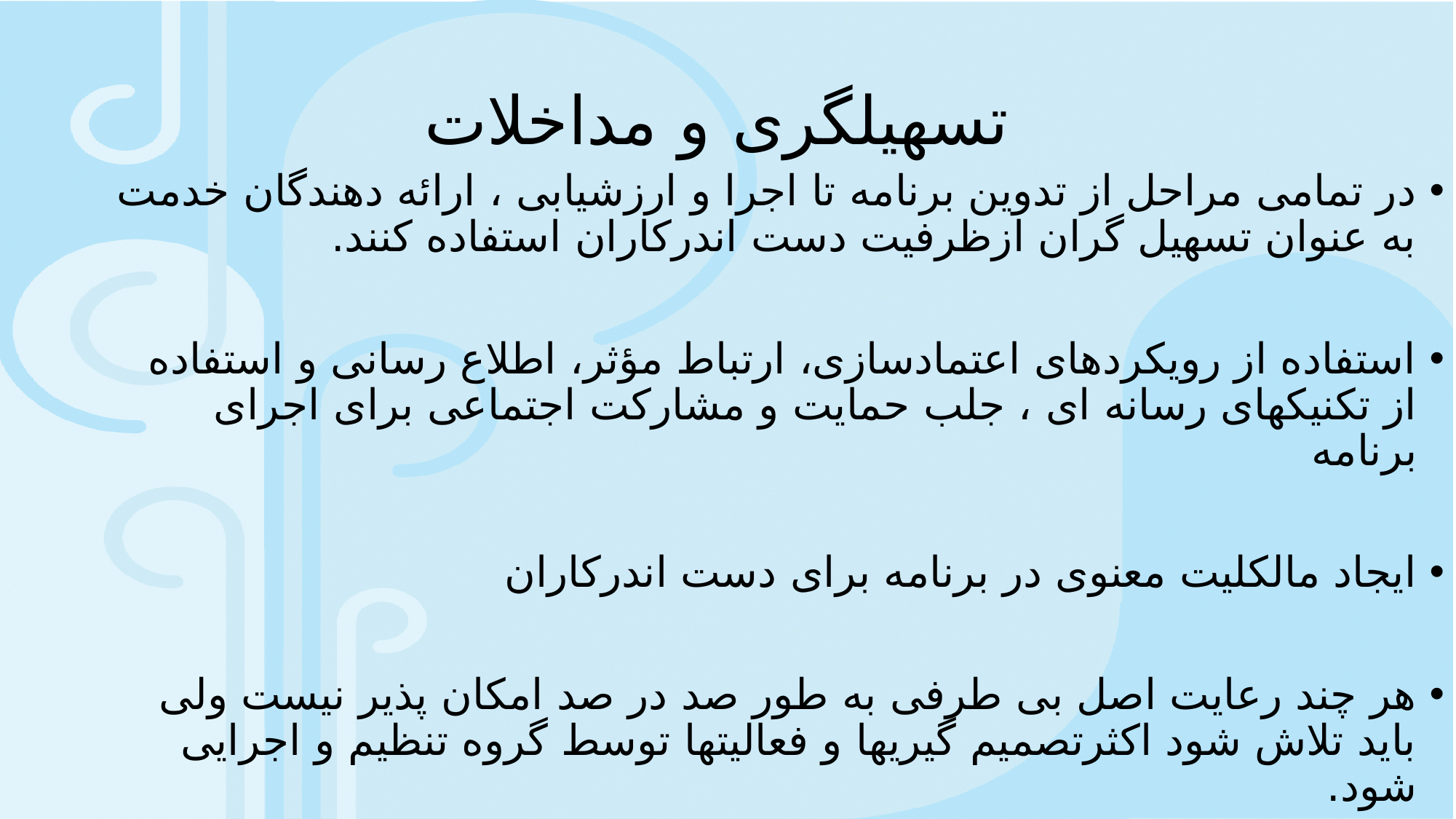

# تسهیلگری و مداخلات
در تمامی مراحل از تدوین برنامه تا اجرا و ارزشیابی ، ارائه دهندگان خدمت به عنوان تسهیل گران ازظرفیت دست اندرکاران استفاده کنند.

استفاده از رویکردهای اعتمادسازی، ارتباط مؤثر، اطلاع رسانی و استفاده از تکنیکهای رسانه ای ، جلب حمایت و مشارکت اجتماعی برای اجرای برنامه

ایجاد مالکلیت معنوی در برنامه برای دست اندرکاران

هر چند رعایت اصل بی طرفی به طور صد در صد امکان پذیر نیست ولی باید تلاش شود اکثرتصمیم گیریها و فعالیتها توسط گروه تنظیم و اجرایی شود.